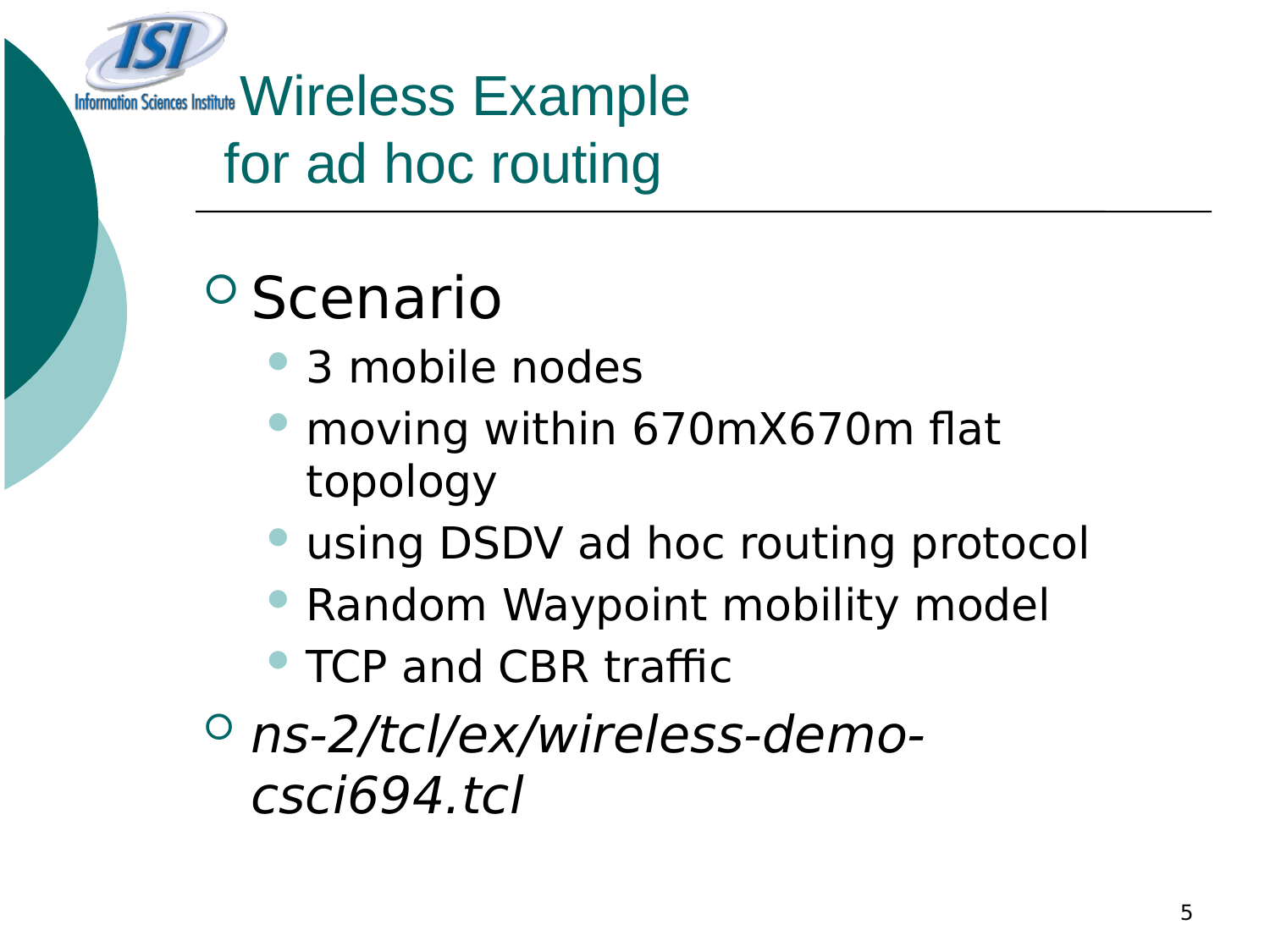

# Wireless Example for ad hoc routing
Scenario
3 mobile nodes
moving within 670mX670m flat topology
using DSDV ad hoc routing protocol
Random Waypoint mobility model
TCP and CBR traffic
ns-2/tcl/ex/wireless-demo-csci694.tcl
5